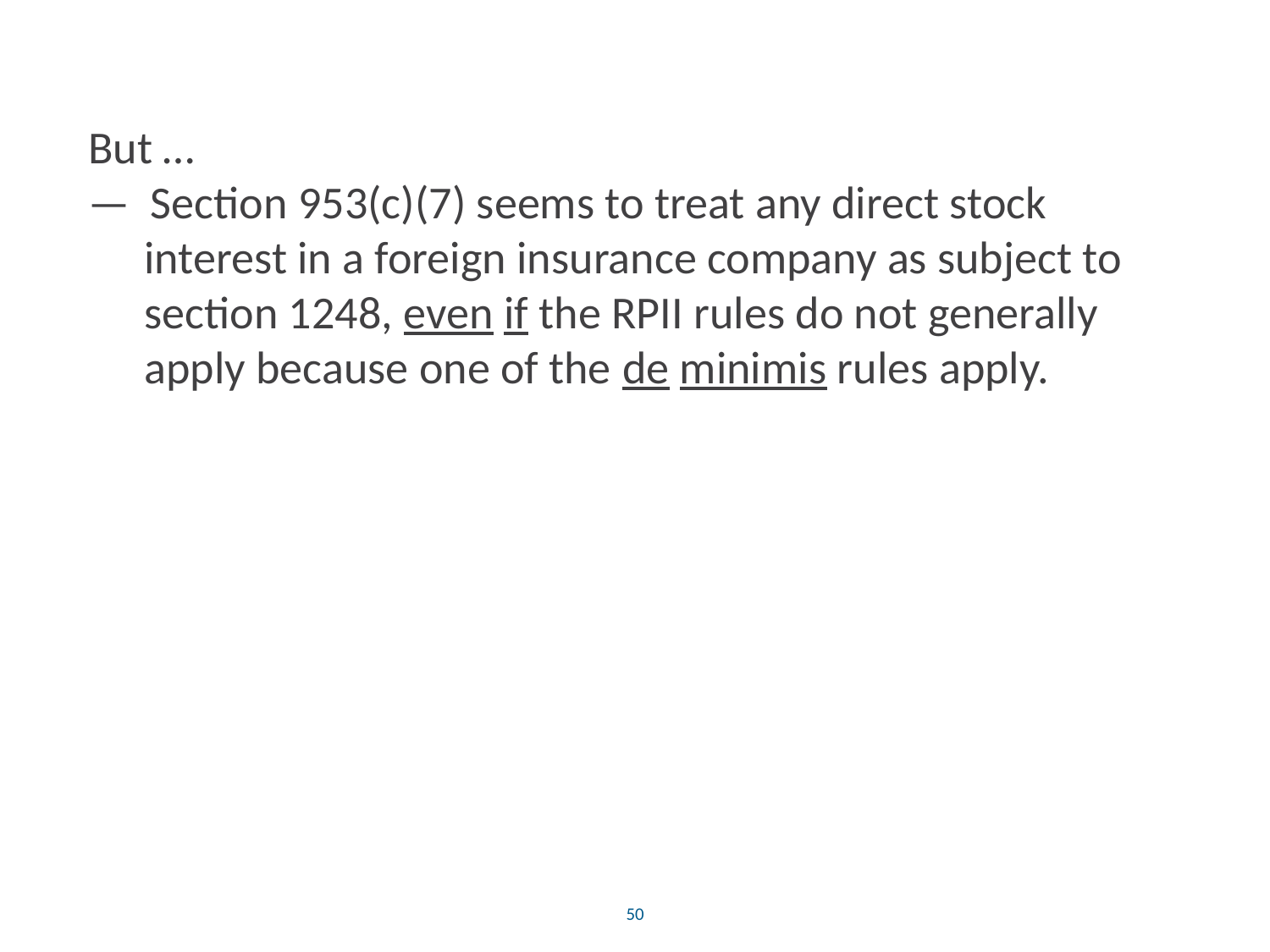

But …
—  Section 953(c)(7) seems to treat any direct stock interest in a foreign insurance company as subject to section 1248, even if the RPII rules do not generally apply because one of the de minimis rules apply.
50